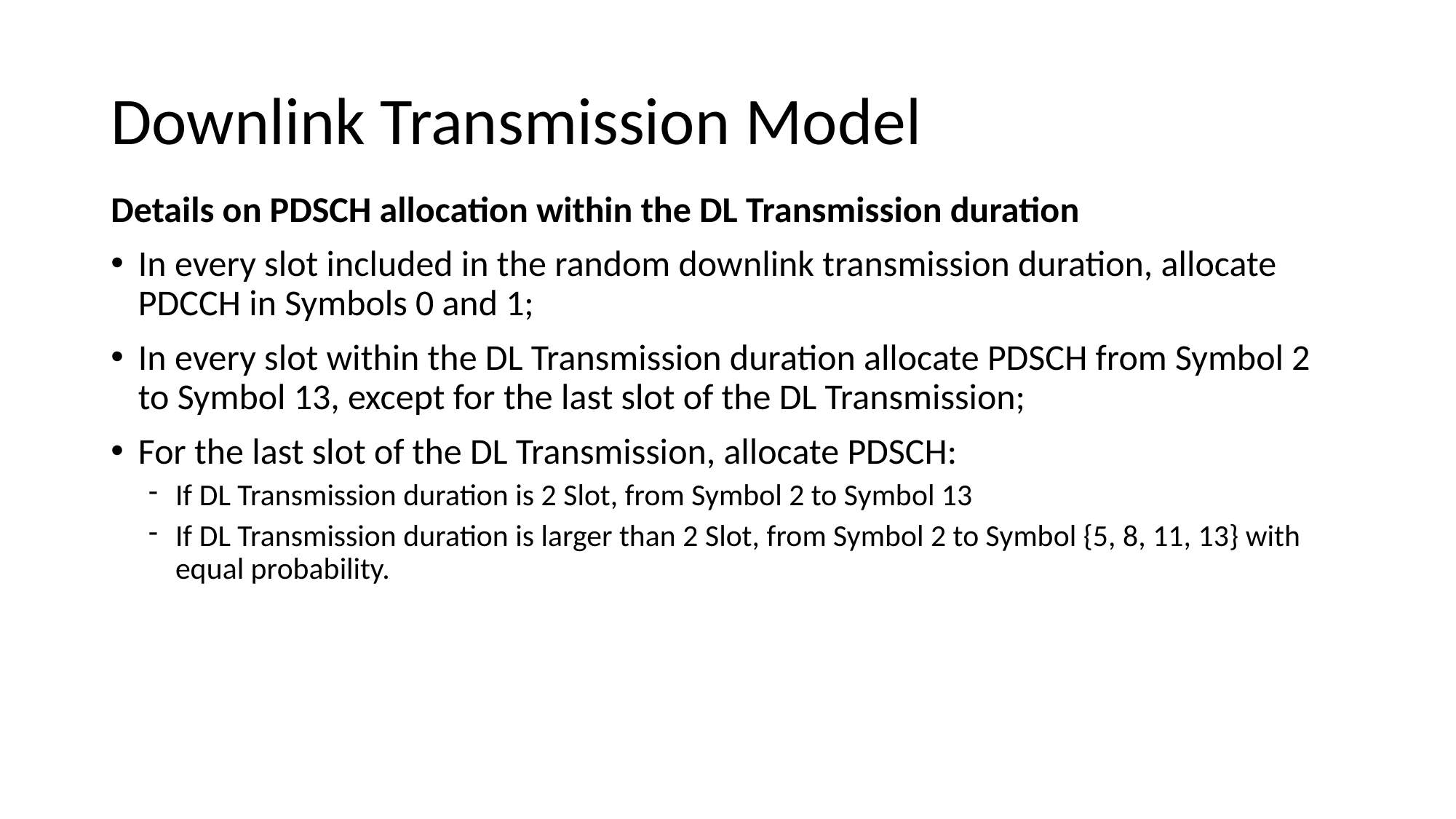

# Downlink Transmission Model
Details on PDSCH allocation within the DL Transmission duration
In every slot included in the random downlink transmission duration, allocate PDCCH in Symbols 0 and 1;
In every slot within the DL Transmission duration allocate PDSCH from Symbol 2 to Symbol 13, except for the last slot of the DL Transmission;
For the last slot of the DL Transmission, allocate PDSCH:
If DL Transmission duration is 2 Slot, from Symbol 2 to Symbol 13
If DL Transmission duration is larger than 2 Slot, from Symbol 2 to Symbol {5, 8, 11, 13} with equal probability.